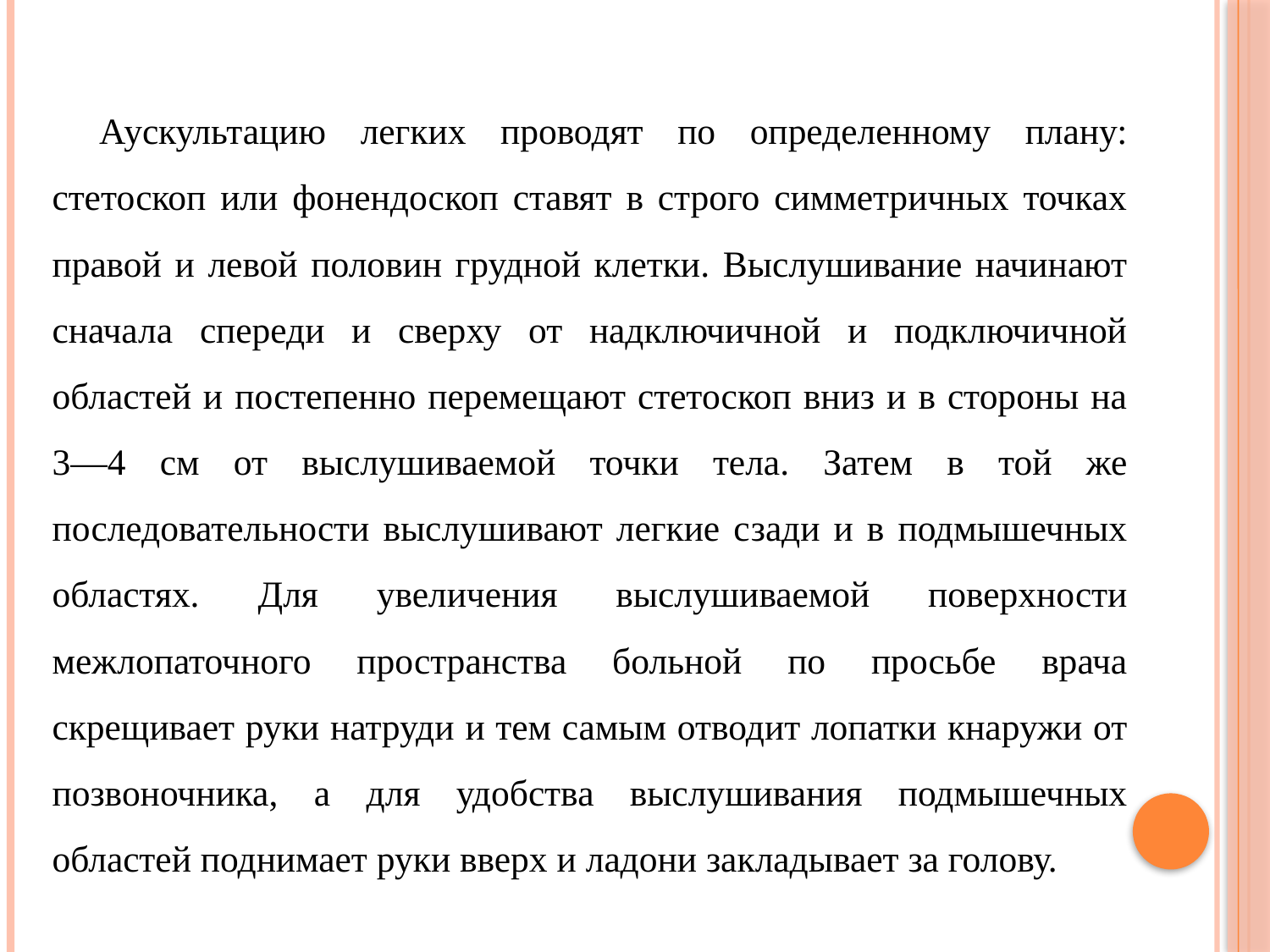

Аускультацию легких проводят по определенному плану: стетоскоп или фонендоскоп ставят в строго симметричных точках правой и левой половин грудной клетки. Выслушивание начинают сначала спереди и сверху от надключичной и подключичной областей и постепенно перемещают стетоскоп вниз и в стороны на 3—4 см от выслушиваемой точки тела. Затем в той же последовательности выслушивают легкие сзади и в подмышечных областях. Для увеличения выслушиваемой поверхности межлопаточного пространства больной по просьбе врача скрещивает руки натруди и тем самым отводит лопатки кнаружи от позвоночника, а для удобства выслушивания подмышечных областей поднимает руки вверх и ладони закладывает за голову.